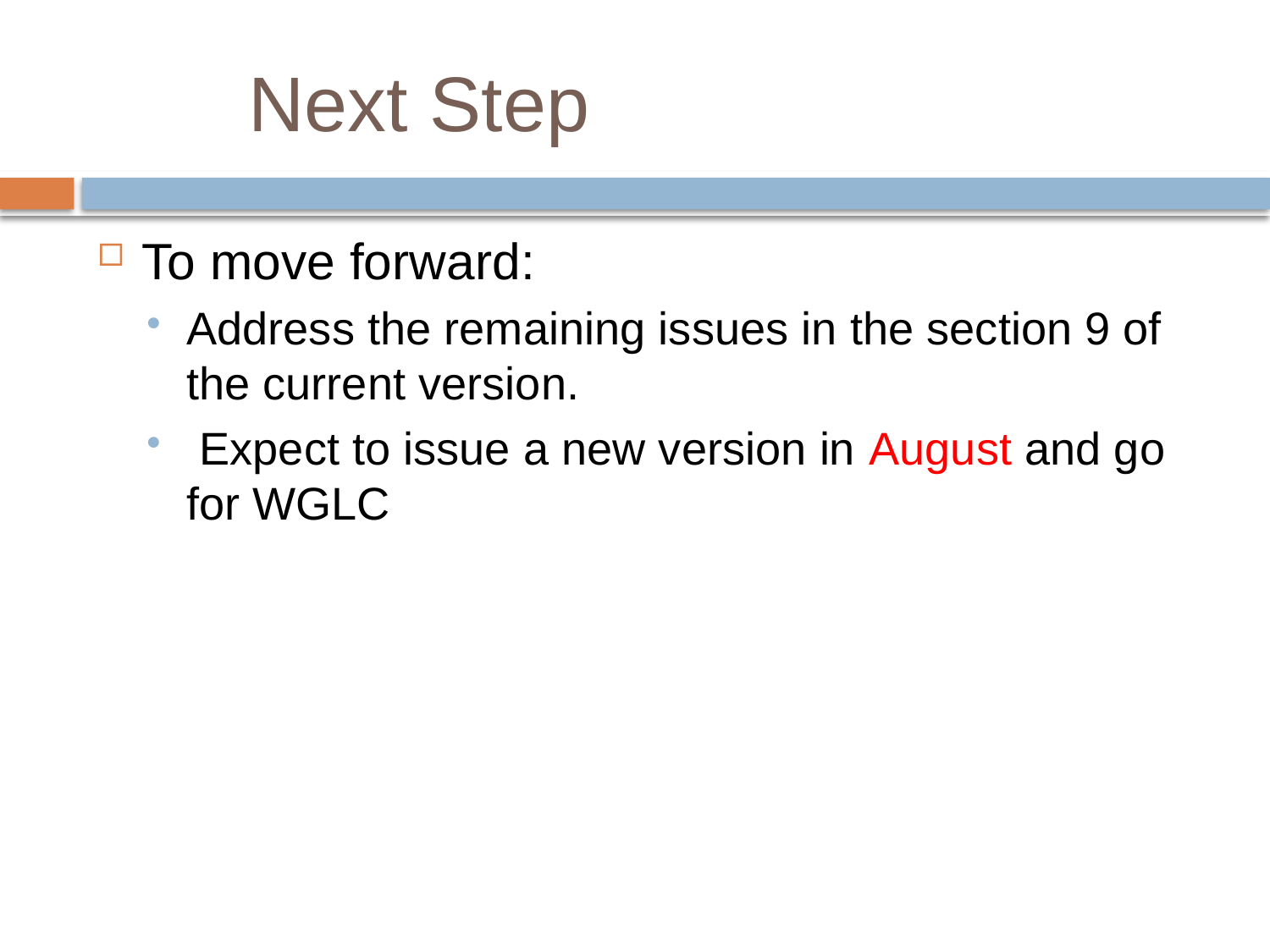

# Next Step
To move forward:
Address the remaining issues in the section 9 of the current version.
 Expect to issue a new version in August and go for WGLC